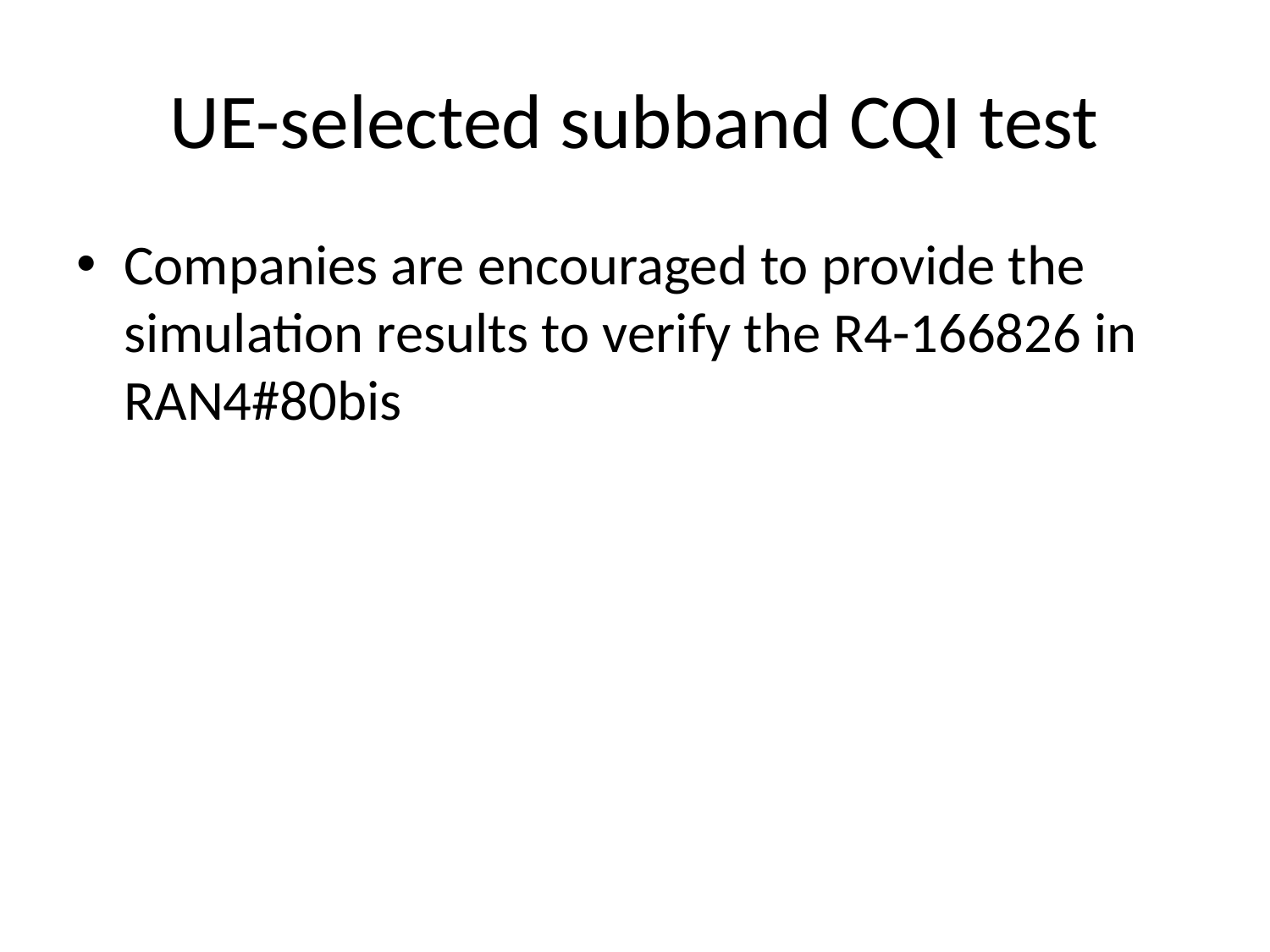

# UE-selected subband CQI test
Companies are encouraged to provide the simulation results to verify the R4-166826 in RAN4#80bis